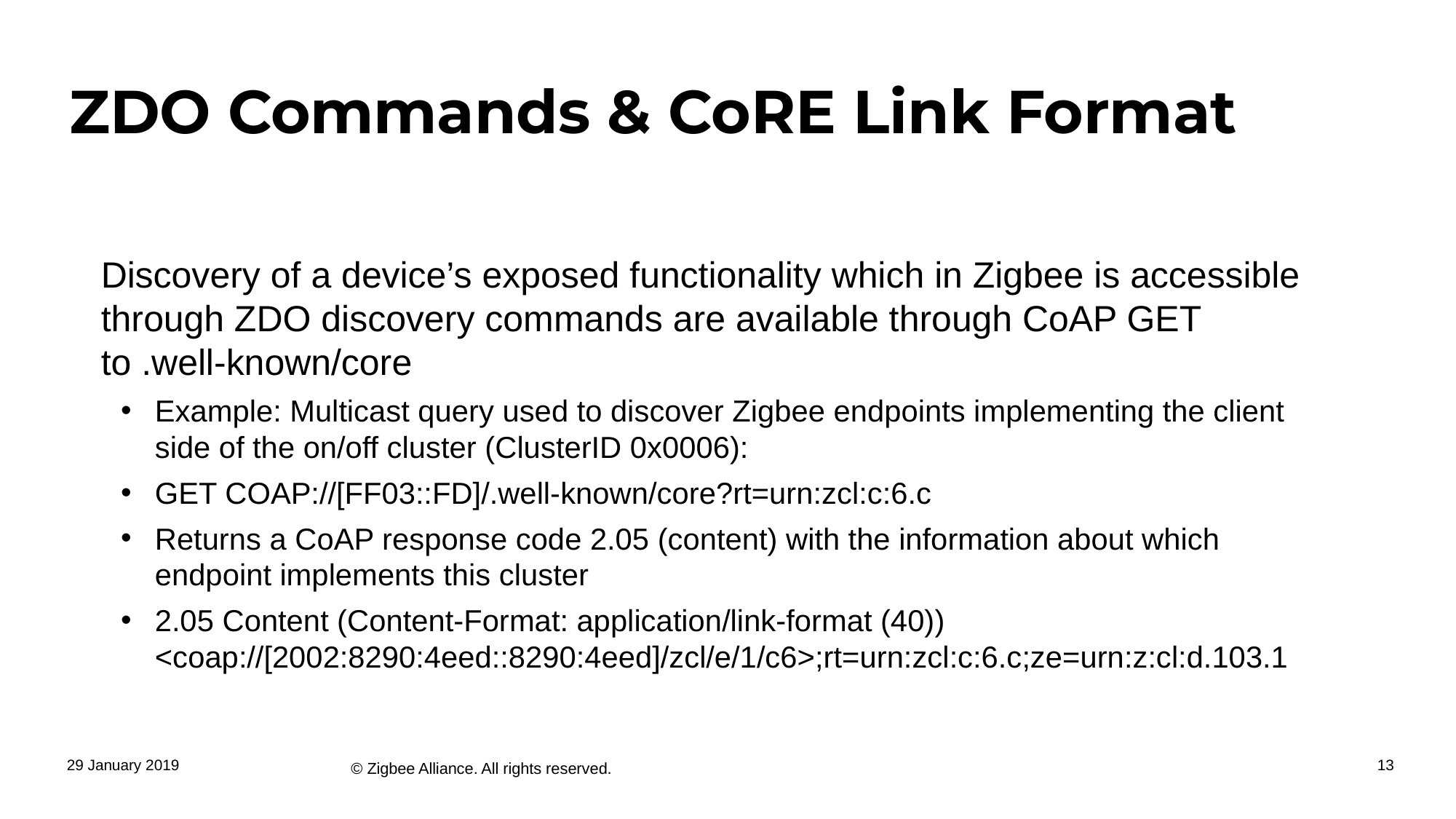

# ZDO Commands & CoRE Link Format
Discovery of a device’s exposed functionality which in Zigbee is accessible through ZDO discovery commands are available through CoAP GET to .well-known/core
Example: Multicast query used to discover Zigbee endpoints implementing the client side of the on/off cluster (ClusterID 0x0006):
GET COAP://[FF03::FD]/.well-known/core?rt=urn:zcl:c:6.c
Returns a CoAP response code 2.05 (content) with the information about which endpoint implements this cluster
2.05 Content (Content-Format: application/link-format (40)) <coap://[2002:8290:4eed::8290:4eed]/zcl/e/1/c6>;rt=urn:zcl:c:6.c;ze=urn:z:cl:d.103.1